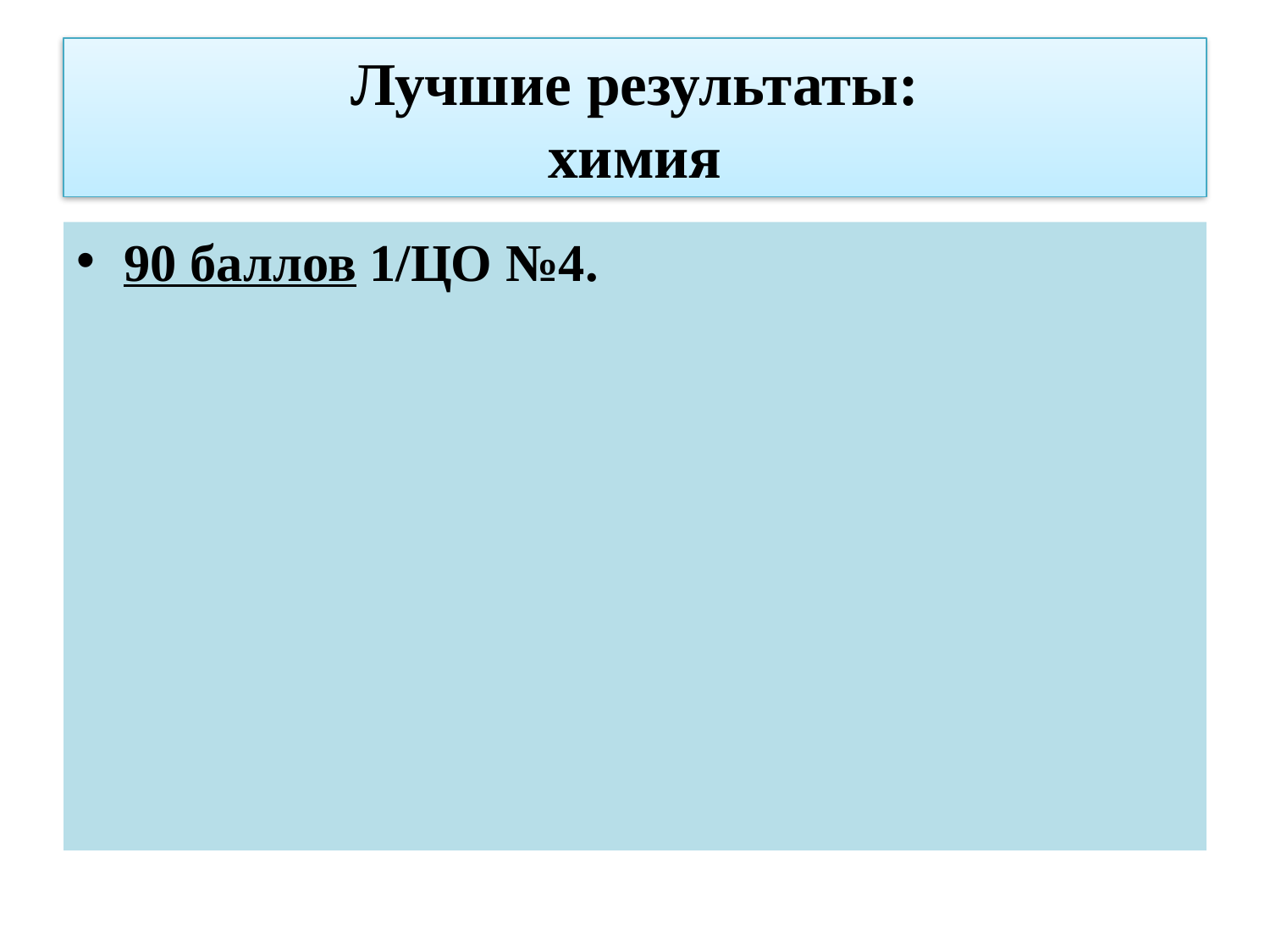

# Лучшие результаты: химия
90 баллов 1/ЦО №4.